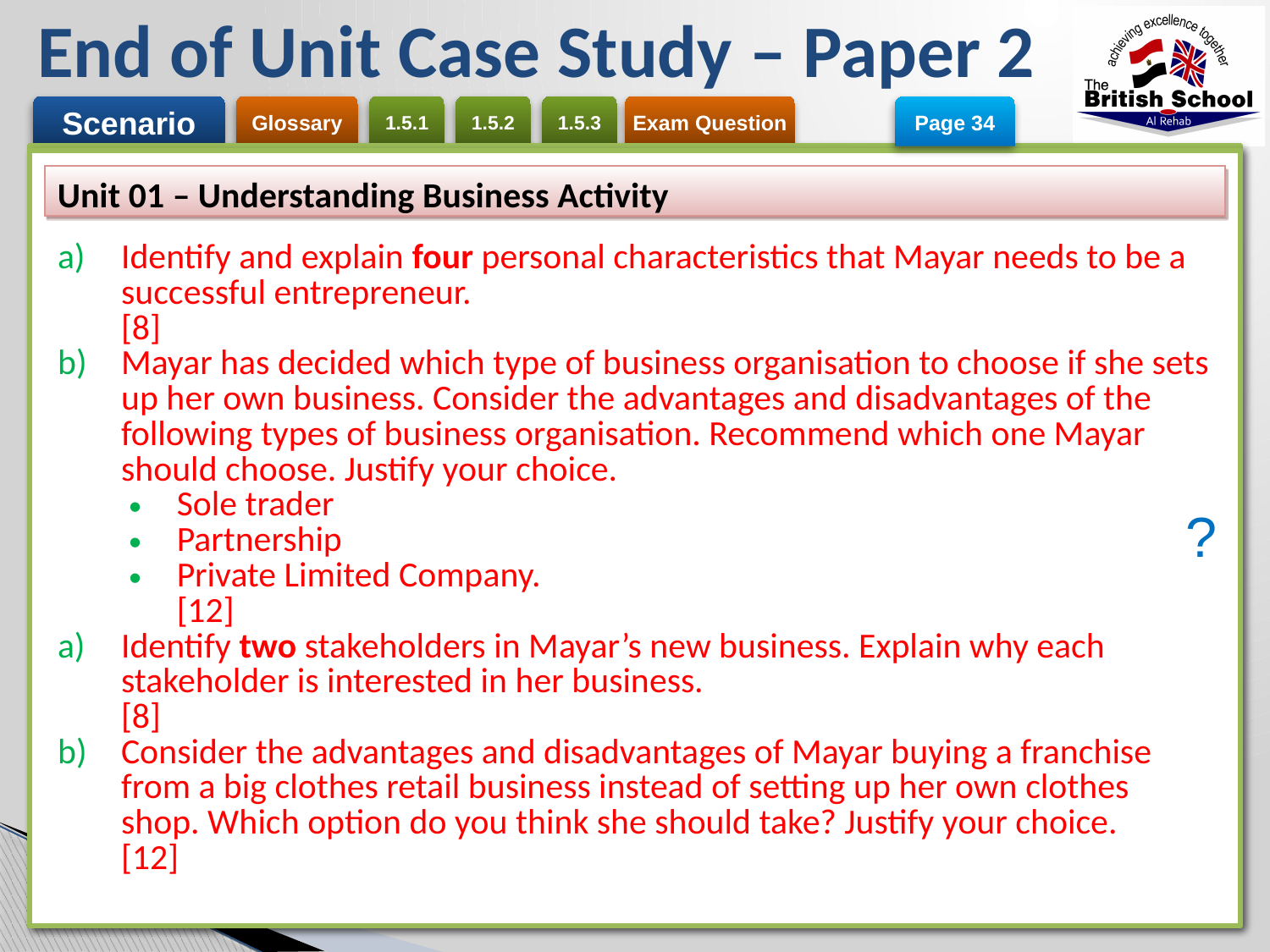

# End of Unit Case Study – Paper 2
Page 34

Unit 01 – Understanding Business Activity
| Identify and explain four personal characteristics that Mayar needs to be a successful entrepreneur. [8] Mayar has decided which type of business organisation to choose if she sets up her own business. Consider the advantages and disadvantages of the following types of business organisation. Recommend which one Mayar should choose. Justify your choice. Sole trader Partnership Private Limited Company. [12] Identify two stakeholders in Mayar’s new business. Explain why each stakeholder is interested in her business. [8] Consider the advantages and disadvantages of Mayar buying a franchise from a big clothes retail business instead of setting up her own clothes shop. Which option do you think she should take? Justify your choice. [12] |
| --- |
?